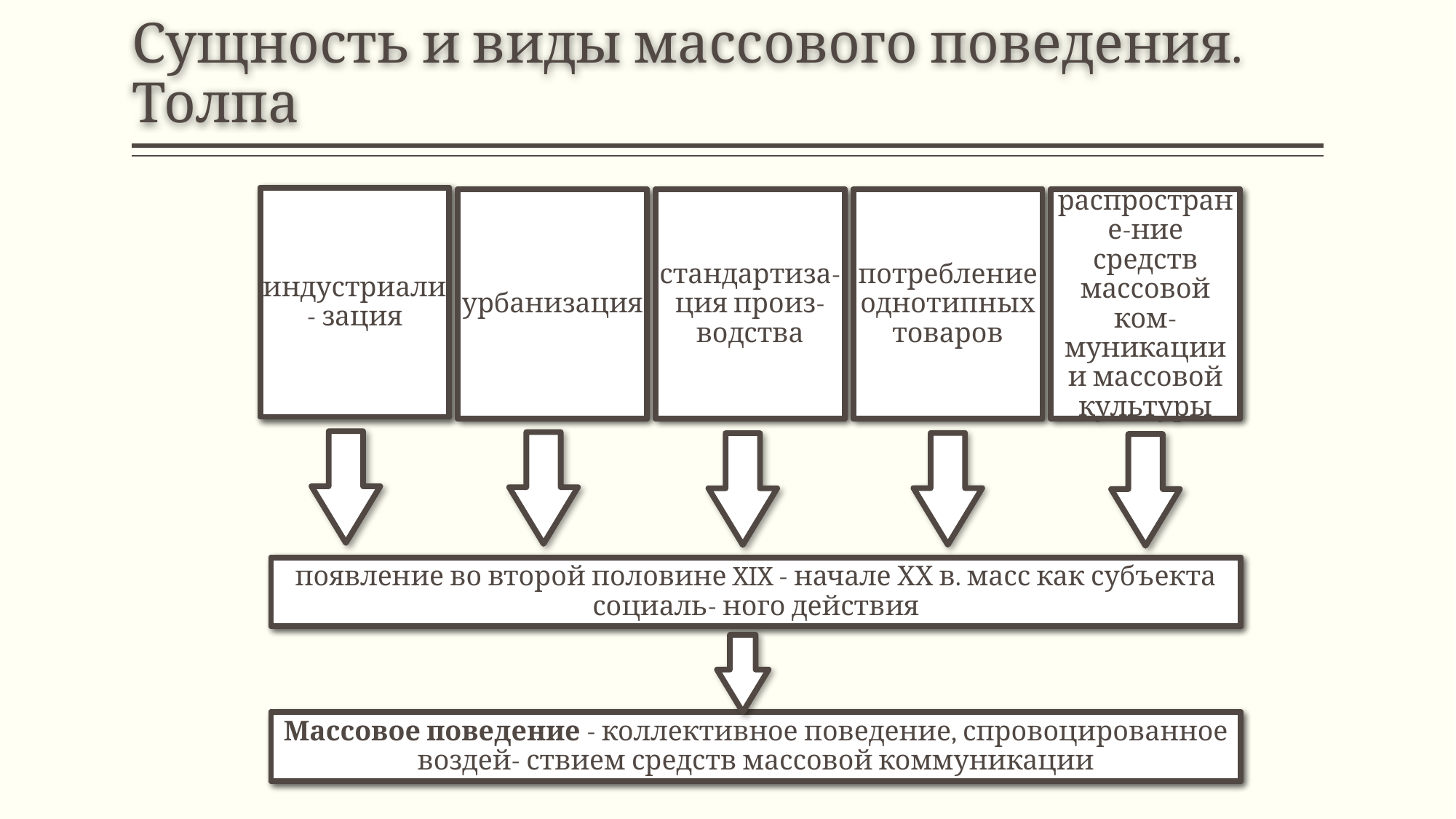

# Сущность и виды массового поведения. Толпа

индустриали- зация

урбанизация

стандартиза- ция произ- водства

потребление однотипных товаров

распростране-ние средств массовой ком- муникации и массовой культуры

появление во второй половине XIX - начале ХХ в. масс как субъекта социаль- ного действия

Массовое поведение - коллективное поведение, спровоцированное воздей- ствием средств массовой коммуникации